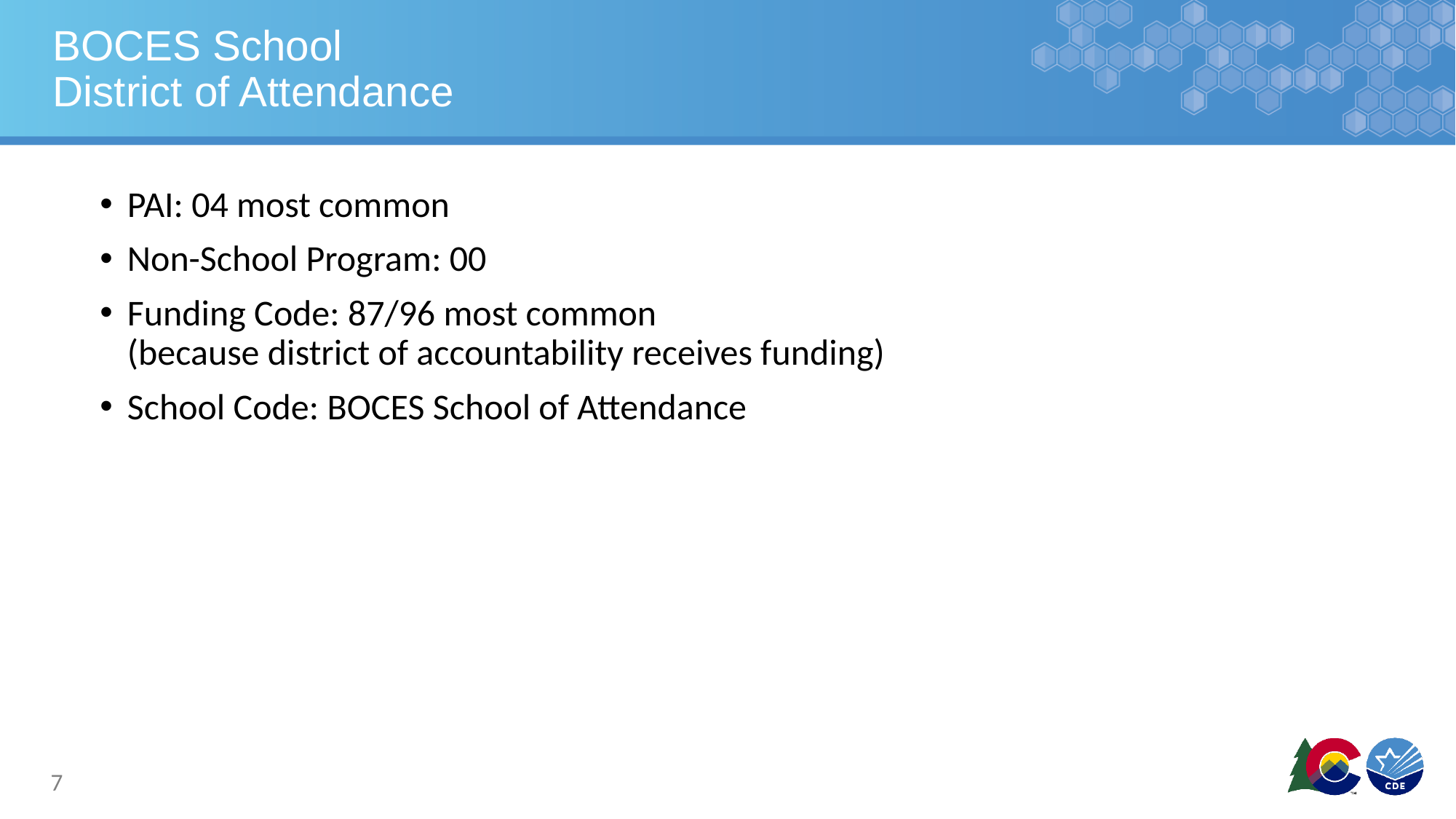

# BOCES School District of Attendance
PAI: 04 most common
Non-School Program: 00
Funding Code: 87/96 most common
(because district of accountability receives funding)
School Code: BOCES School of Attendance
7